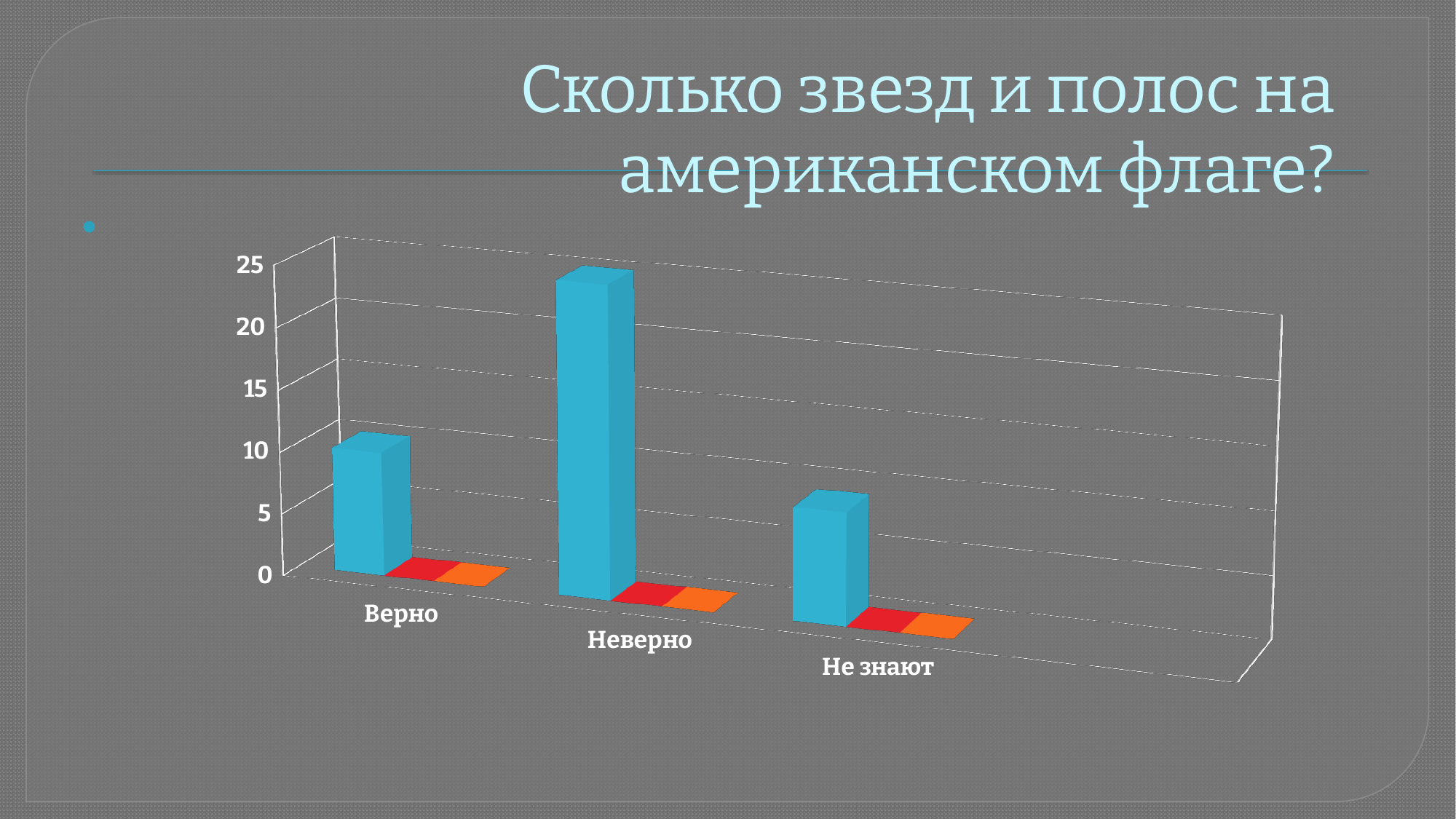

# Сколько звезд и полос на американском флаге?

[unsupported chart]